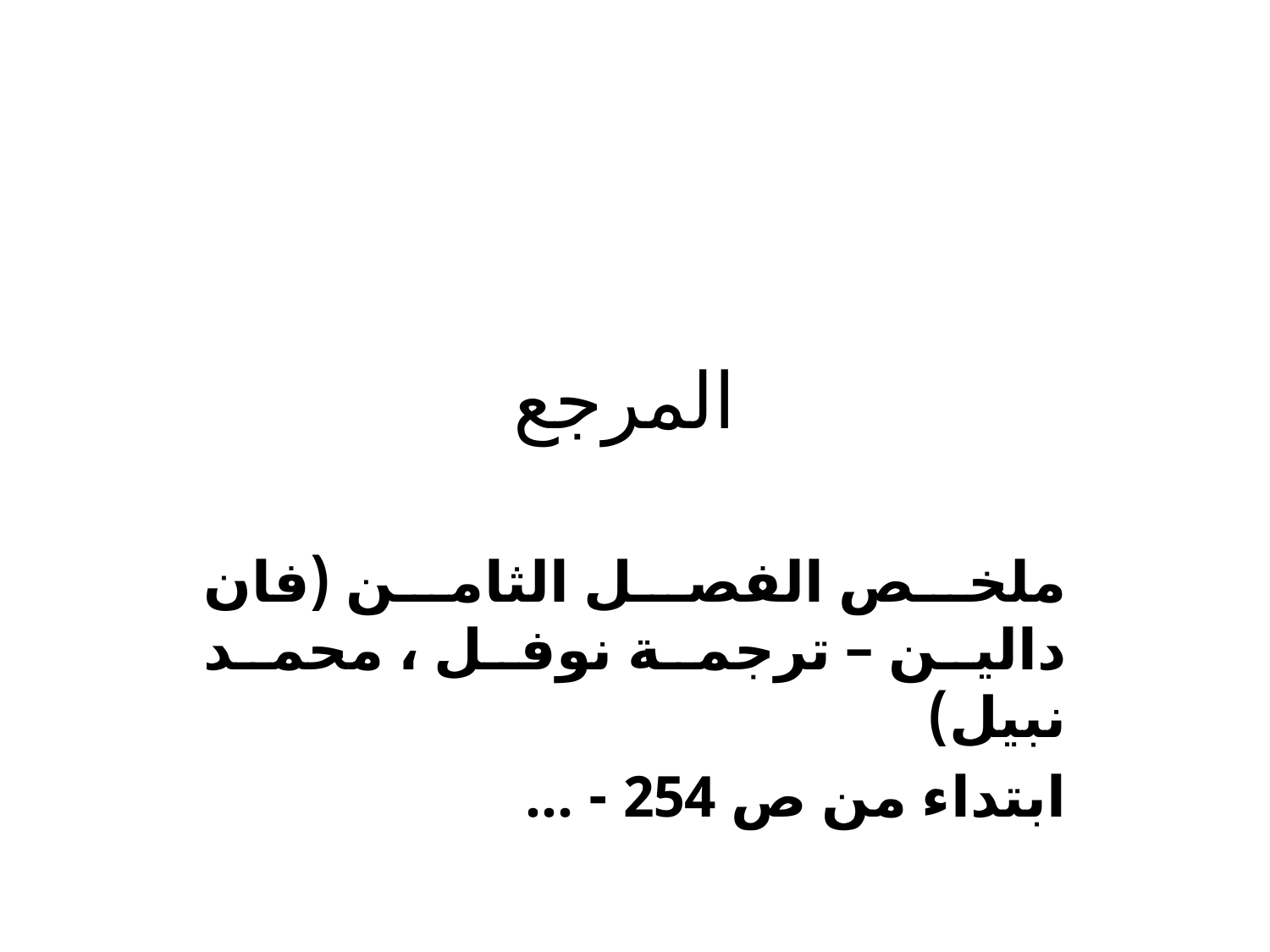

# المرجع
ملخص الفصل الثامن (فان دالين – ترجمة نوفل ، محمد نبيل)
ابتداء من ص 254 - ...